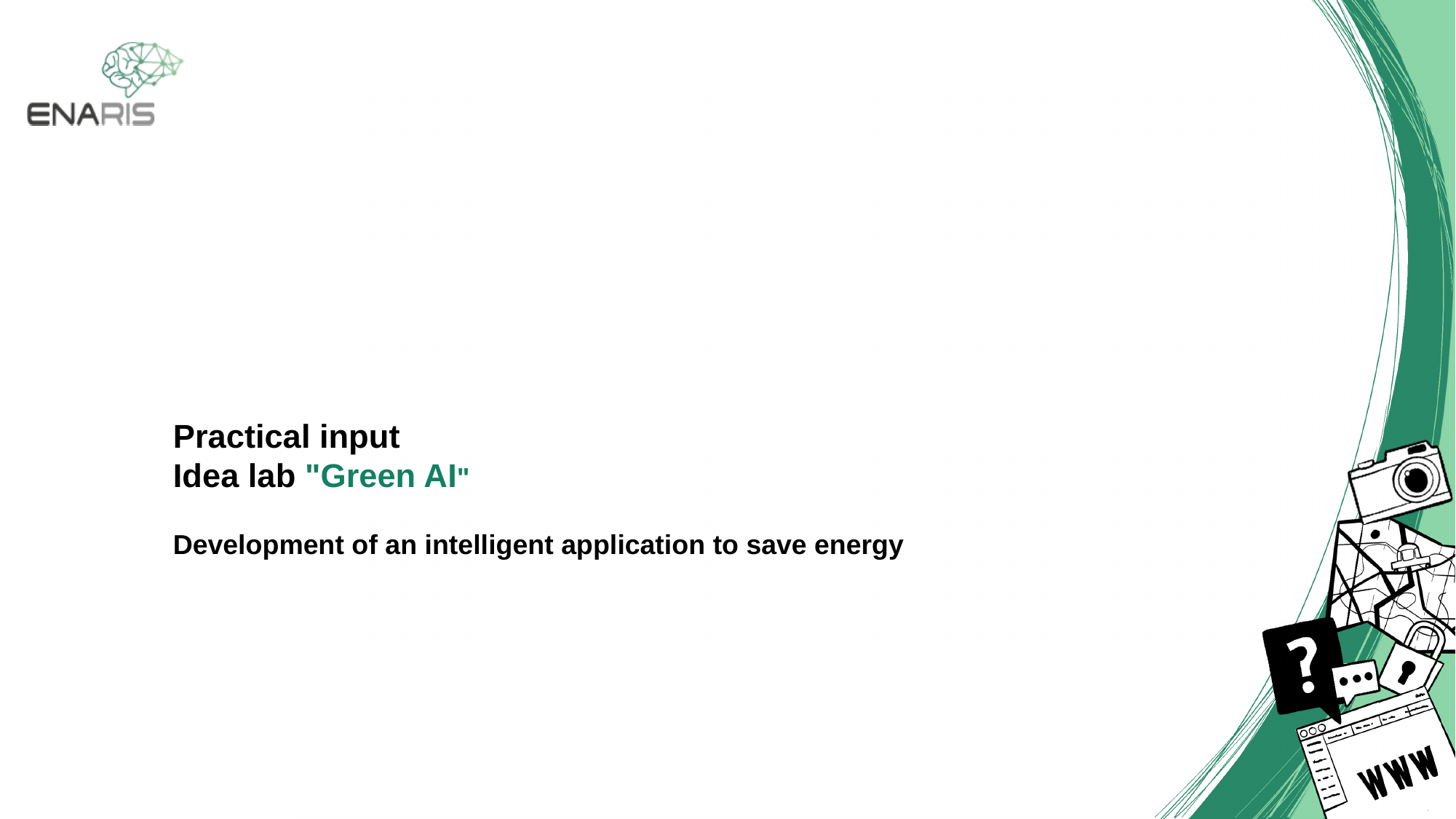

# Practical input Idea lab "Green AI" Development of an intelligent application to save energy